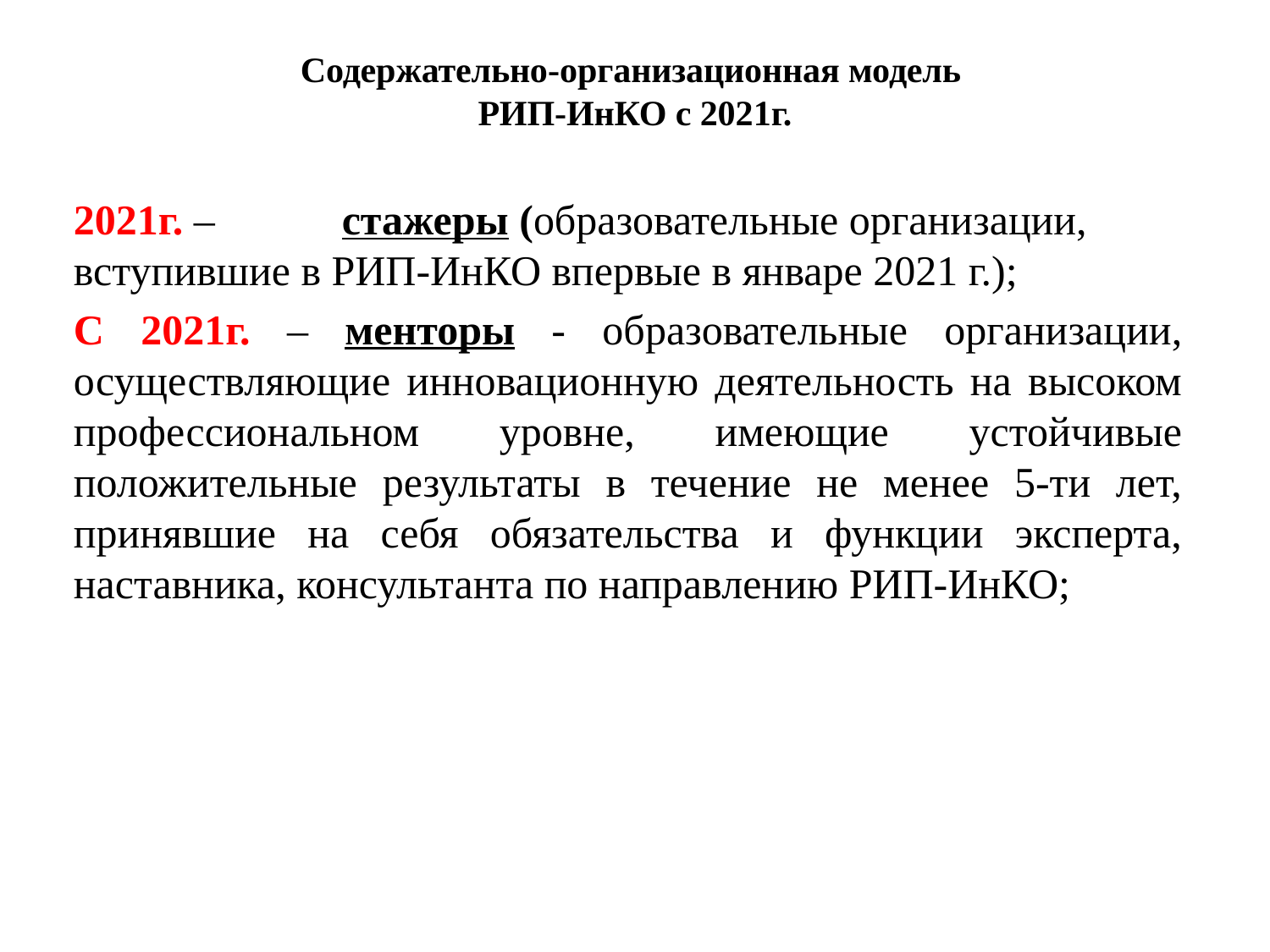

# Содержательно-организационная модель РИП-ИнКО с 2021г.
2021г. –            стажеры (образовательные организации, вступившие в РИП-ИнКО впервые в январе 2021 г.);
С 2021г. – менторы - образовательные организации, осуществляющие инновационную деятельность на высоком профессиональном уровне, имеющие устойчивые положительные результаты в течение не менее 5-ти лет, принявшие на себя обязательства и функции эксперта, наставника, консультанта по направлению РИП-ИнКО;